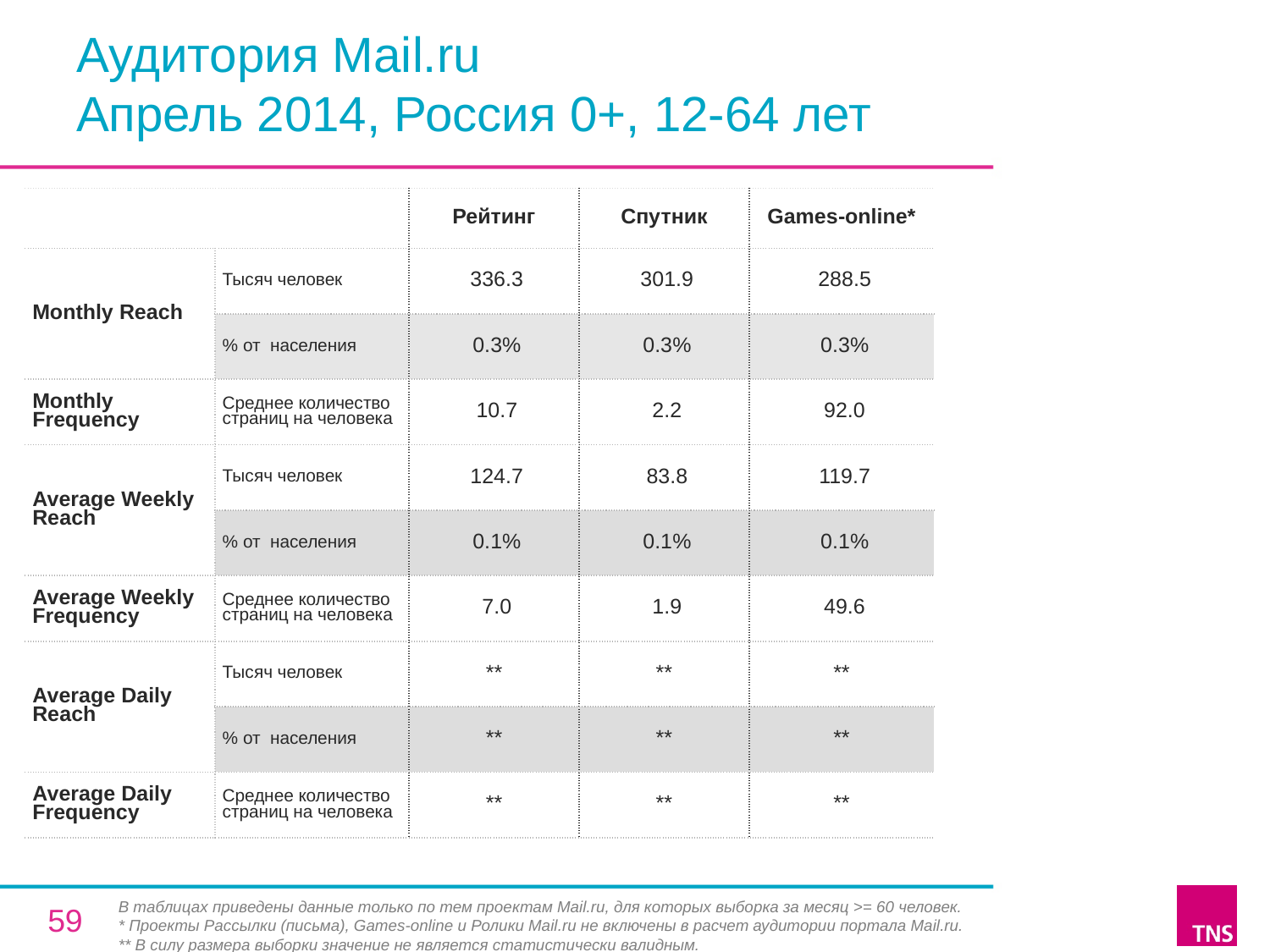

# Аудитория Mail.ru Апрель 2014, Россия 0+, 12-64 лет
|  |  | Рейтинг | Спутник | Games-online\* |
| --- | --- | --- | --- | --- |
| Monthly Reach | Тысяч человек | 336.3 | 301.9 | 288.5 |
|  | % от населения | 0.3% | 0.3% | 0.3% |
| Monthly Frequency | Среднее количество страниц на человека | 10.7 | 2.2 | 92.0 |
| Average Weekly Reach | Тысяч человек | 124.7 | 83.8 | 119.7 |
|  | % от населения | 0.1% | 0.1% | 0.1% |
| Average Weekly Frequency | Среднее количество страниц на человека | 7.0 | 1.9 | 49.6 |
| Average Daily Reach | Тысяч человек | \*\* | \*\* | \*\* |
|  | % от населения | \*\* | \*\* | \*\* |
| Average Daily Frequency | Среднее количество страниц на человека | \*\* | \*\* | \*\* |
В таблицах приведены данные только по тем проектам Mail.ru, для которых выборка за месяц >= 60 человек.
* Проекты Рассылки (письма), Games-online и Ролики Mail.ru не включены в расчет аудитории портала Mail.ru.
** В силу размера выборки значение не является статистически валидным.
59